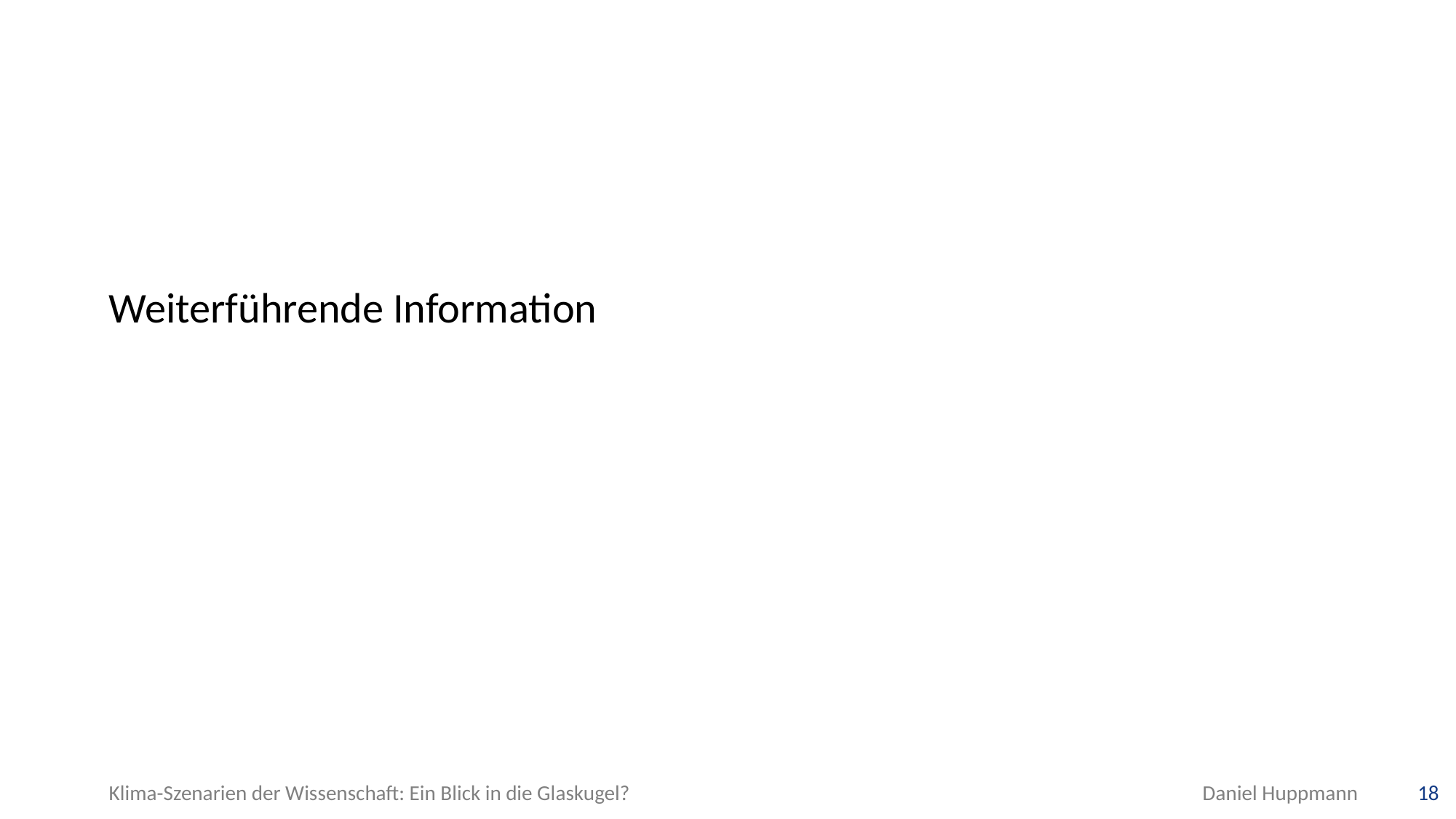

# Weiterführende Information

Klima-Szenarien der Wissenschaft: Ein Blick in die Glaskugel?
Daniel Huppmann
18